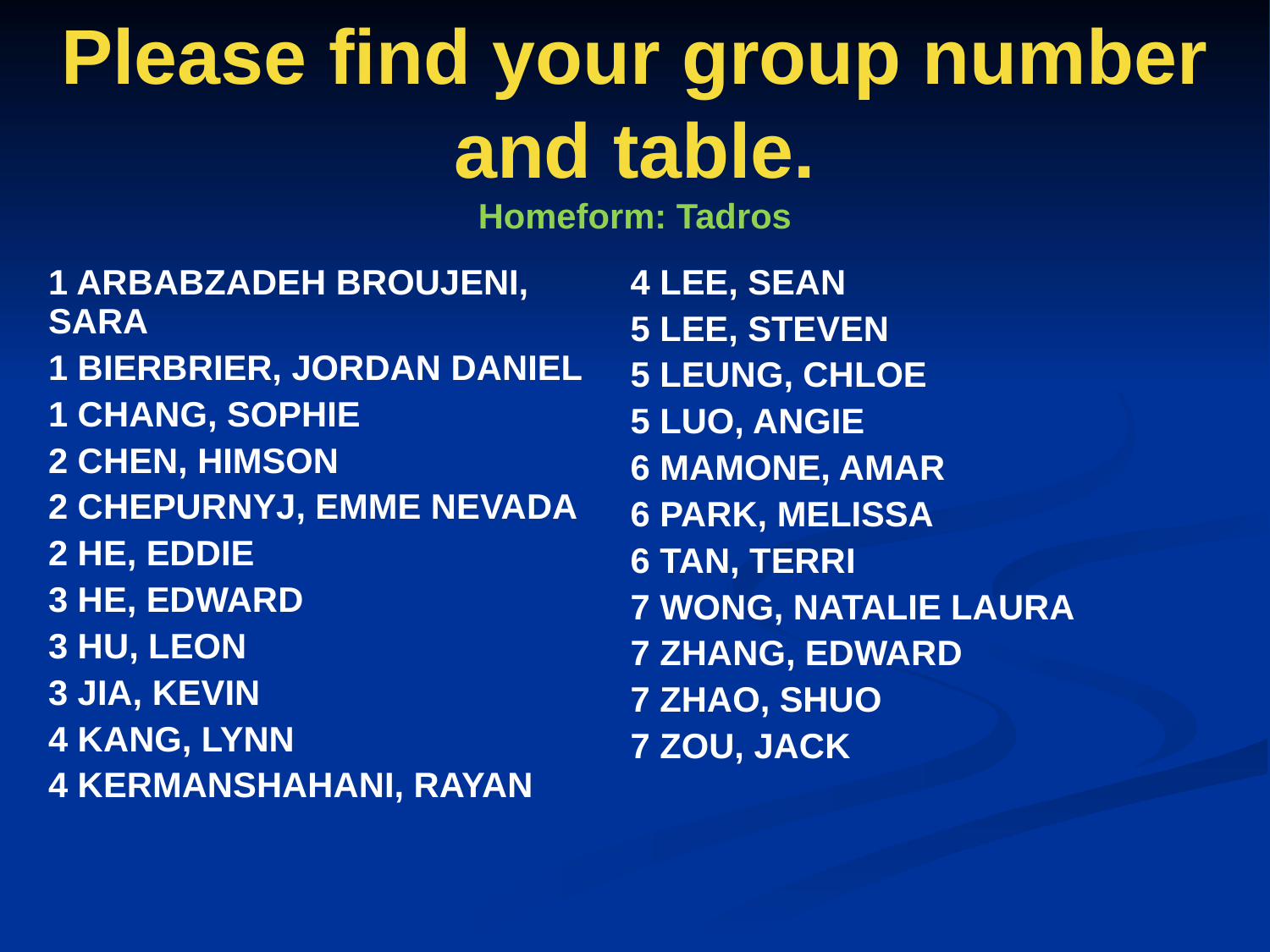

# Please find your group number and table. Homeform: Tadros
| 1 ARBABZADEH BROUJENI, SARA 1 BIERBRIER, JORDAN DANIEL 1 CHANG, SOPHIE 2 CHEN, HIMSON 2 CHEPURNYJ, EMME NEVADA 2 HE, EDDIE 3 HE, EDWARD 3 HU, LEON 3 JIA, KEVIN 4 KANG, LYNN 4 KERMANSHAHANI, RAYAN | 4 LEE, SEAN 5 LEE, STEVEN 5 LEUNG, CHLOE 5 LUO, ANGIE 6 MAMONE, AMAR 6 PARK, MELISSA 6 TAN, TERRI 7 WONG, NATALIE LAURA 7 ZHANG, EDWARD 7 ZHAO, SHUO 7 ZOU, JACK |
| --- | --- |